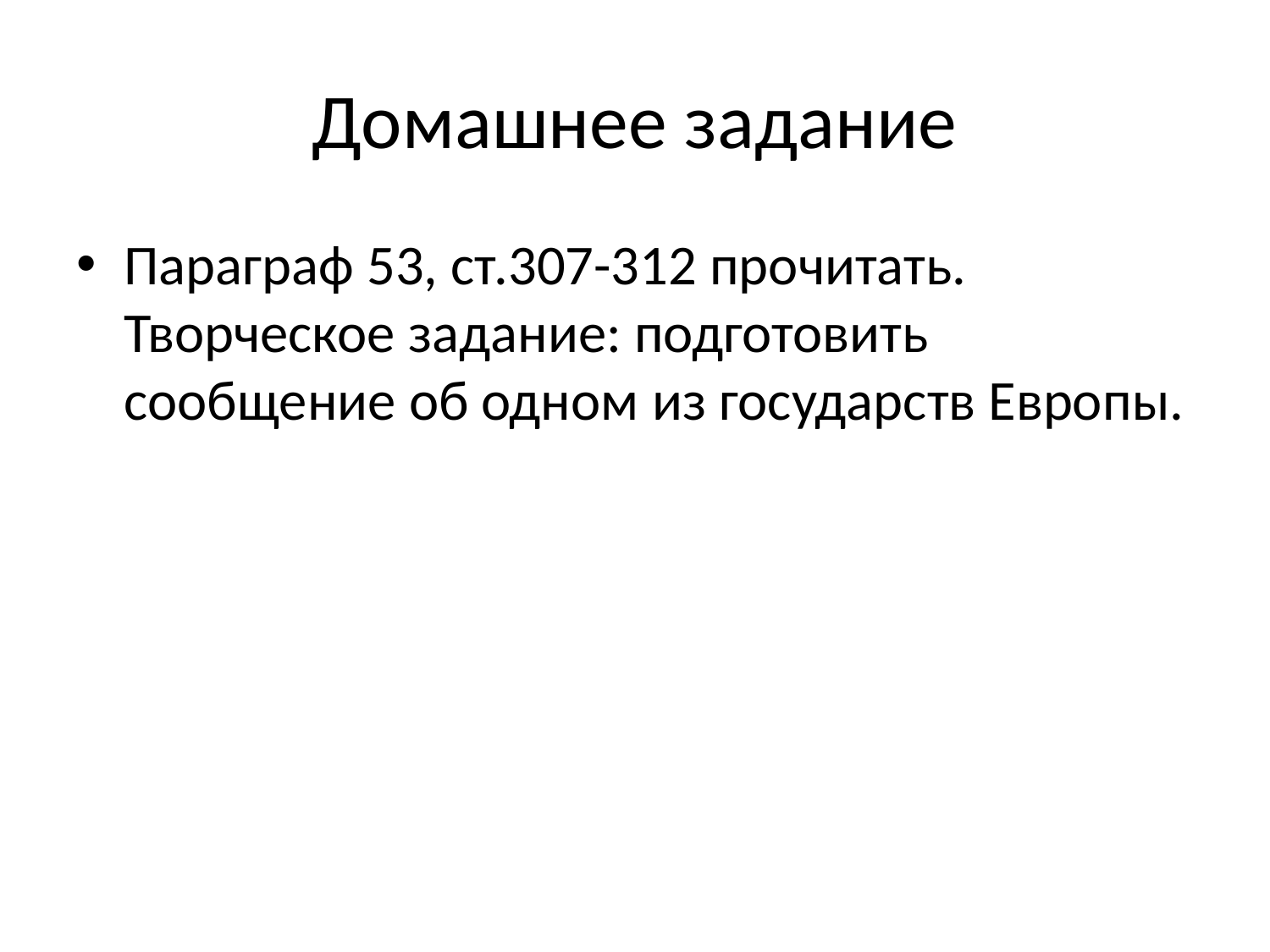

# Домашнее задание
Параграф 53, ст.307-312 прочитать.
Творческое задание: подготовить сообщение об одном из государств Европы.